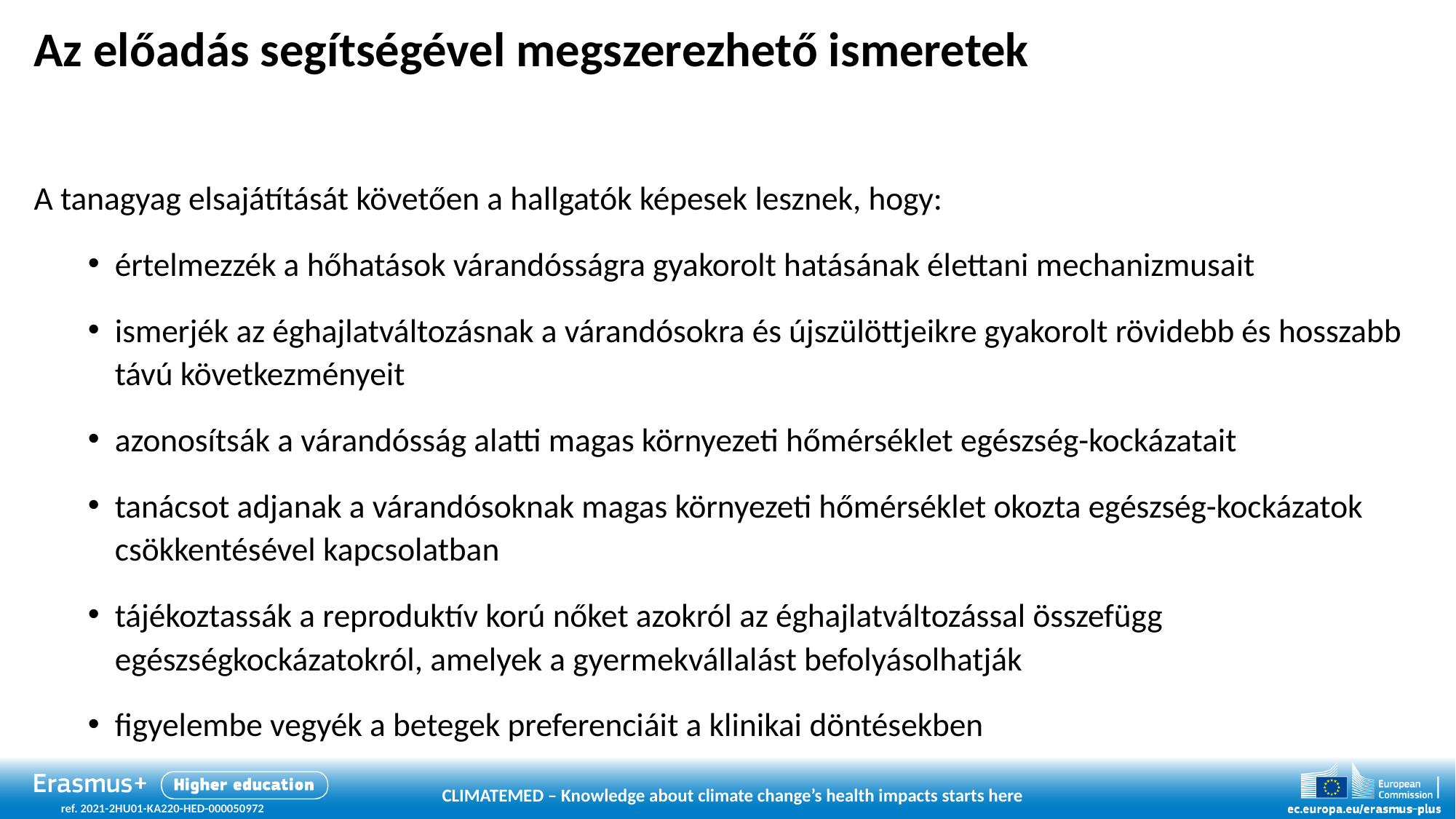

# Az előadás segítségével megszerezhető ismeretek
A tanagyag elsajátítását követően a hallgatók képesek lesznek, hogy:
értelmezzék a hőhatások várandósságra gyakorolt hatásának élettani mechanizmusait
ismerjék az éghajlatváltozásnak a várandósokra és újszülöttjeikre gyakorolt rövidebb és hosszabb távú következményeit
azonosítsák a várandósság alatti magas környezeti hőmérséklet egészség-kockázatait
tanácsot adjanak a várandósoknak magas környezeti hőmérséklet okozta egészség-kockázatok csökkentésével kapcsolatban
tájékoztassák a reproduktív korú nőket azokról az éghajlatváltozással összefügg egészségkockázatokról, amelyek a gyermekvállalást befolyásolhatják
figyelembe vegyék a betegek preferenciáit a klinikai döntésekben